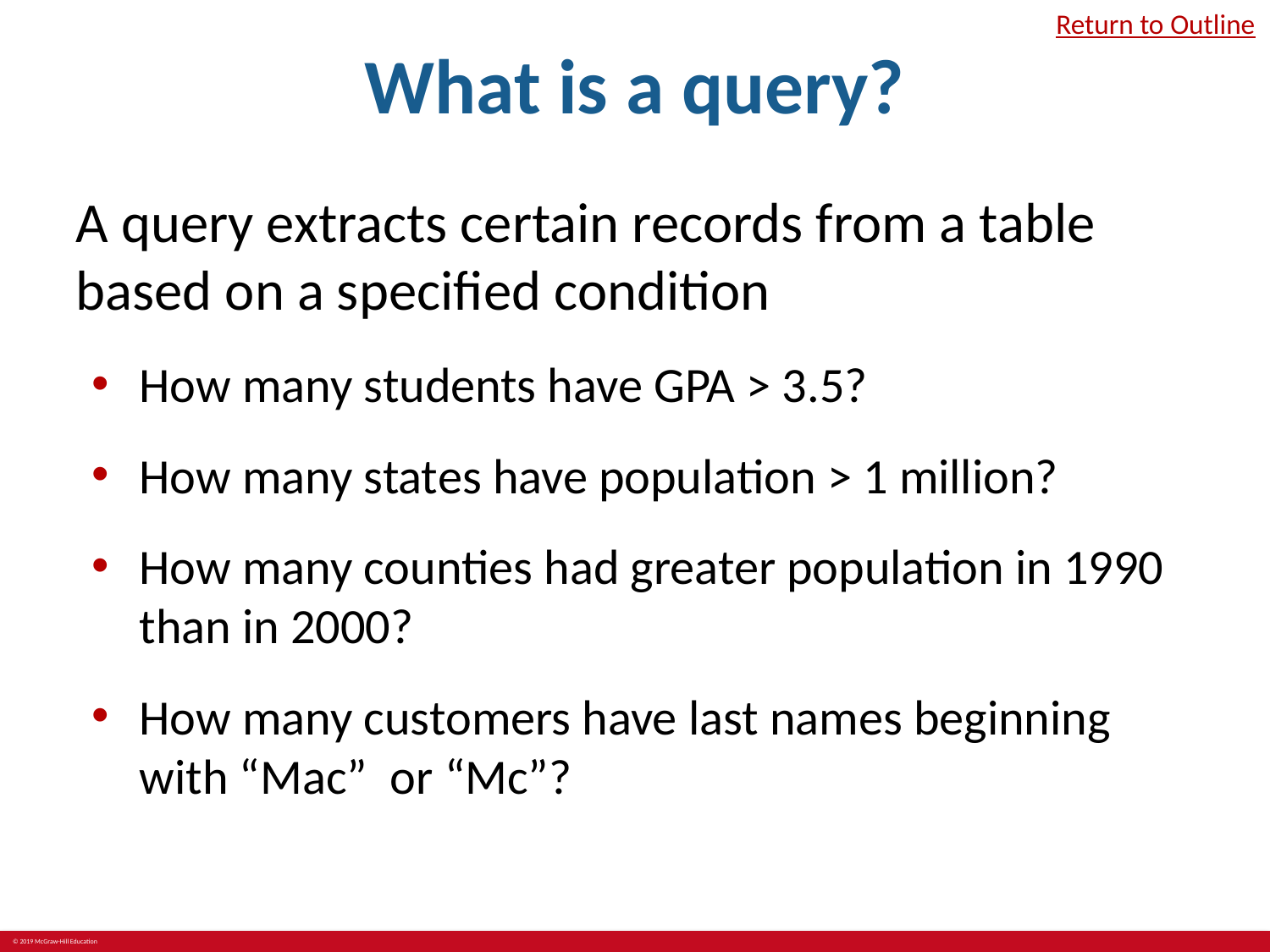

# What is a query?
Return to Outline
A query extracts certain records from a table based on a specified condition
How many students have GPA > 3.5?
How many states have population > 1 million?
How many counties had greater population in 1990 than in 2000?
How many customers have last names beginning with “Mac”  or “Mc”?